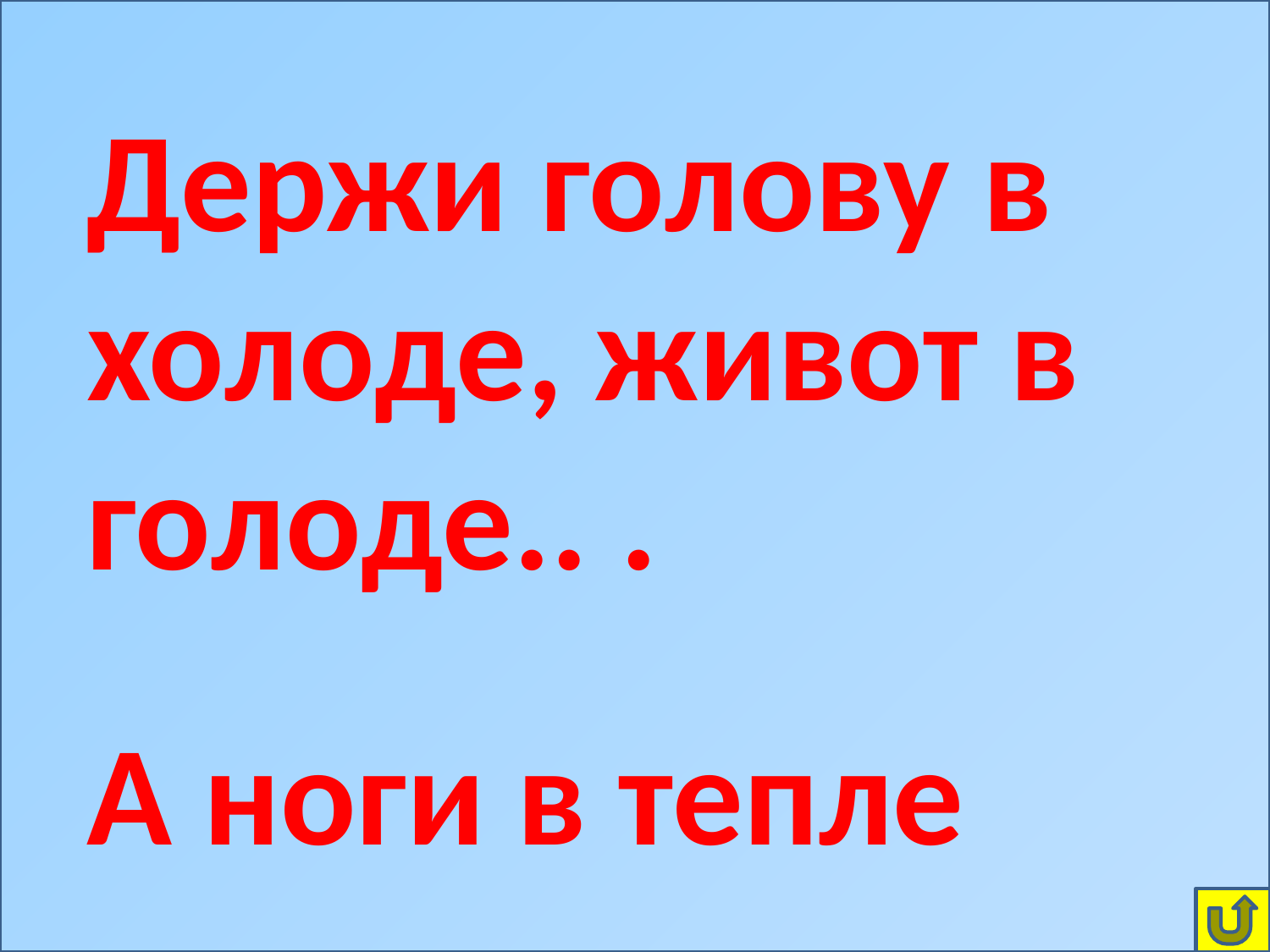

Держи голову в холоде, живот в голоде.. .
А ноги в тепле